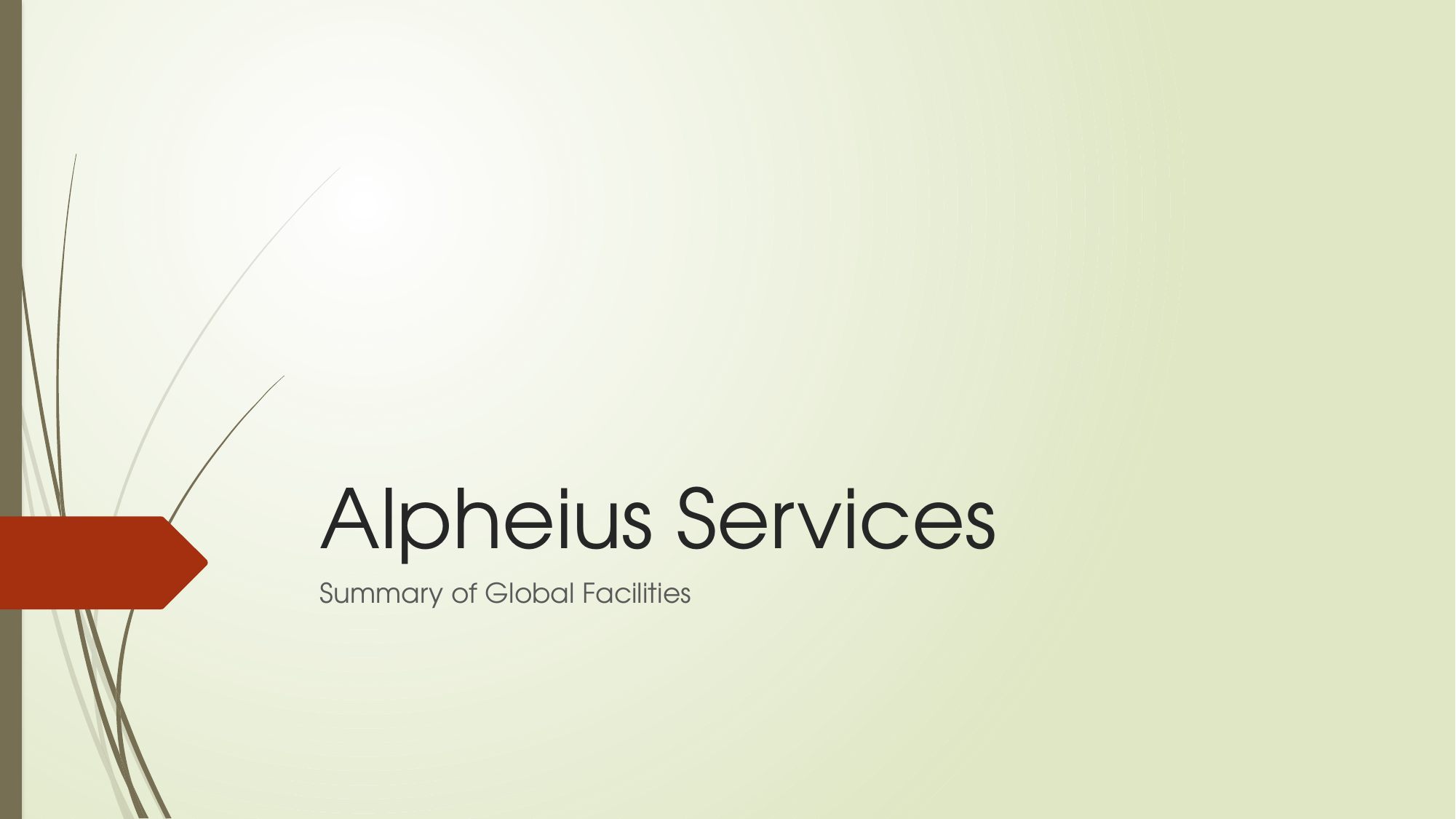

# Alpheius Services
Summary of Global Facilities